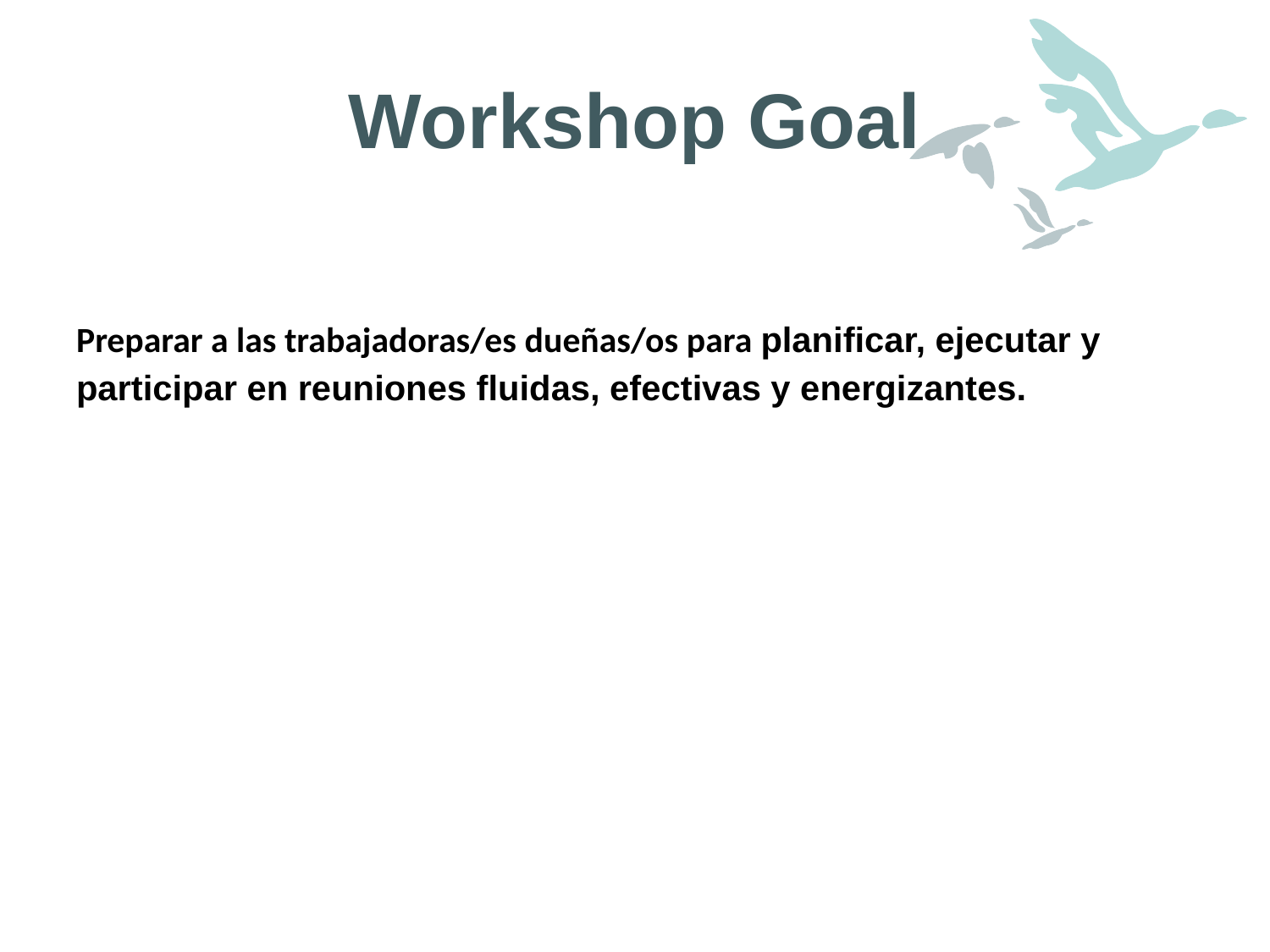

# Workshop Goal
Preparar a las trabajadoras/es dueñas/os para planificar, ejecutar y participar en reuniones fluidas, efectivas y energizantes.